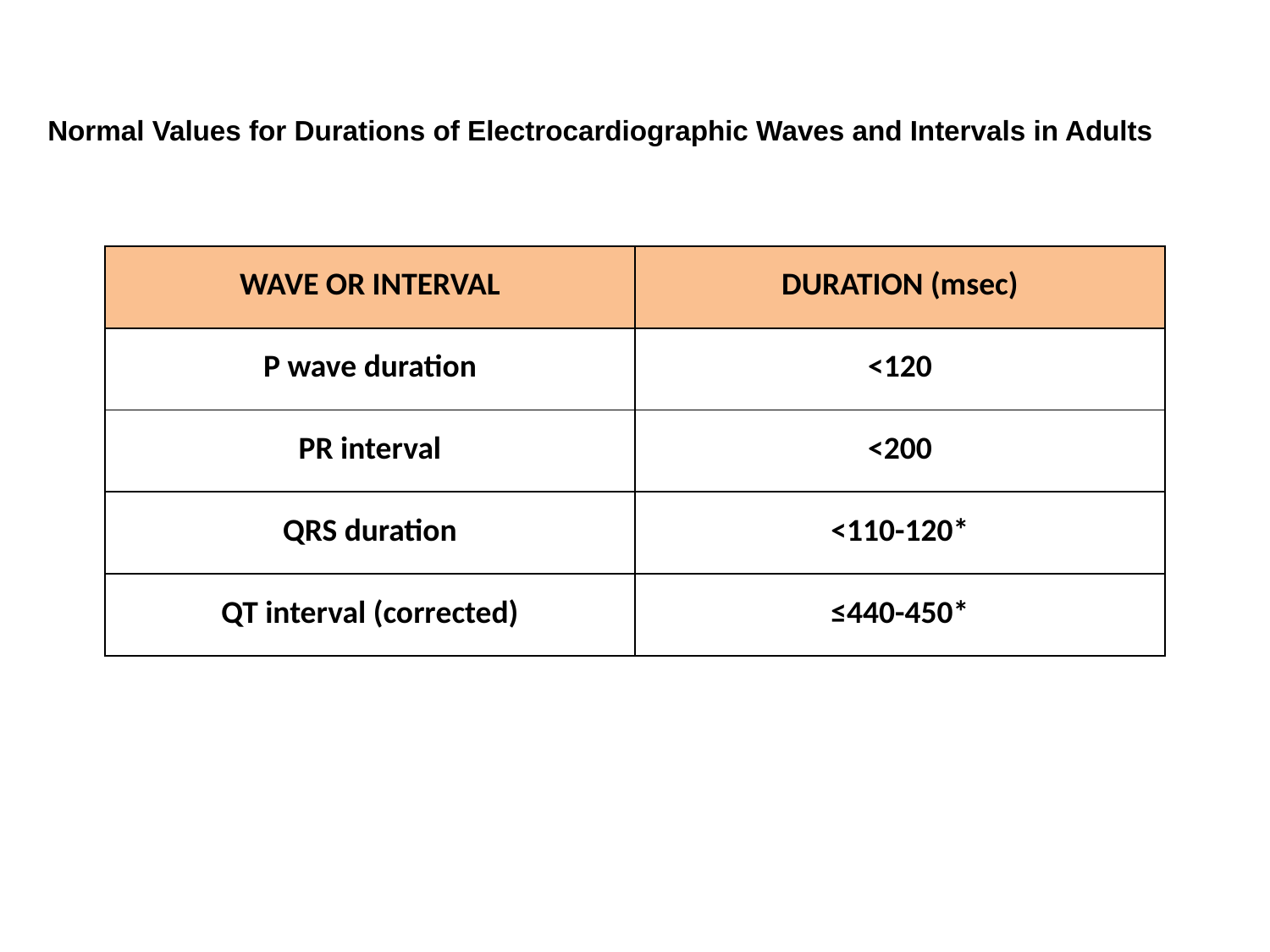

Normal Values for Durations of Electrocardiographic Waves and Intervals in Adults
| WAVE OR INTERVAL | DURATION (msec) |
| --- | --- |
| P wave duration | <120 |
| PR interval | <200 |
| QRS duration | <110-120\* |
| QT interval (corrected) | ≤440-450\* |